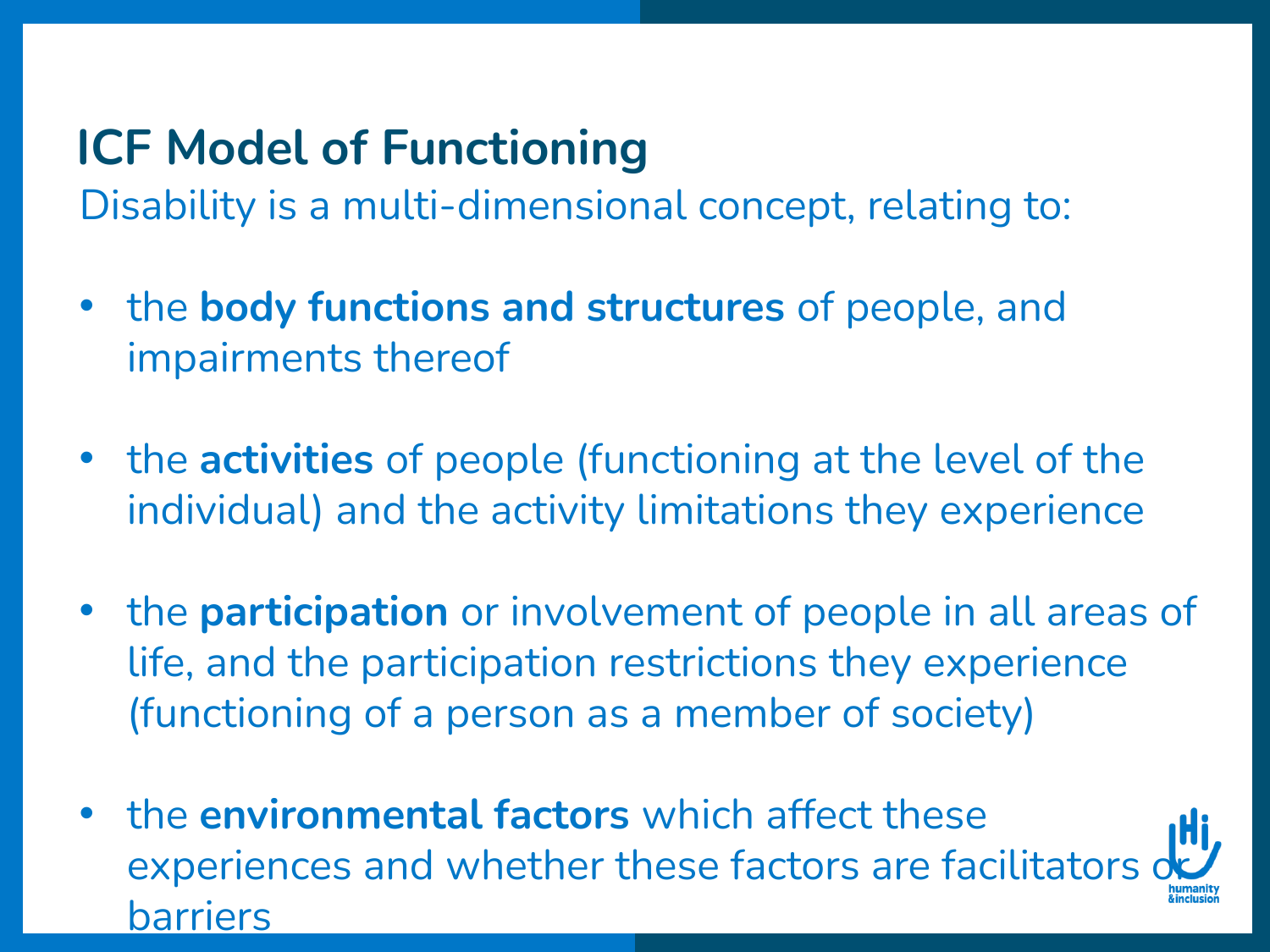

# ICF Model of Functioning
Disability is a multi-dimensional concept, relating to:

the body functions and structures of people, and impairments thereof

the activities of people (functioning at the level of the individual) and the activity limitations they experience

the participation or involvement of people in all areas of life, and the participation restrictions they experience (functioning of a person as a member of society)

the environmental factors which affect these experiences and whether these factors are facilitators or barriers